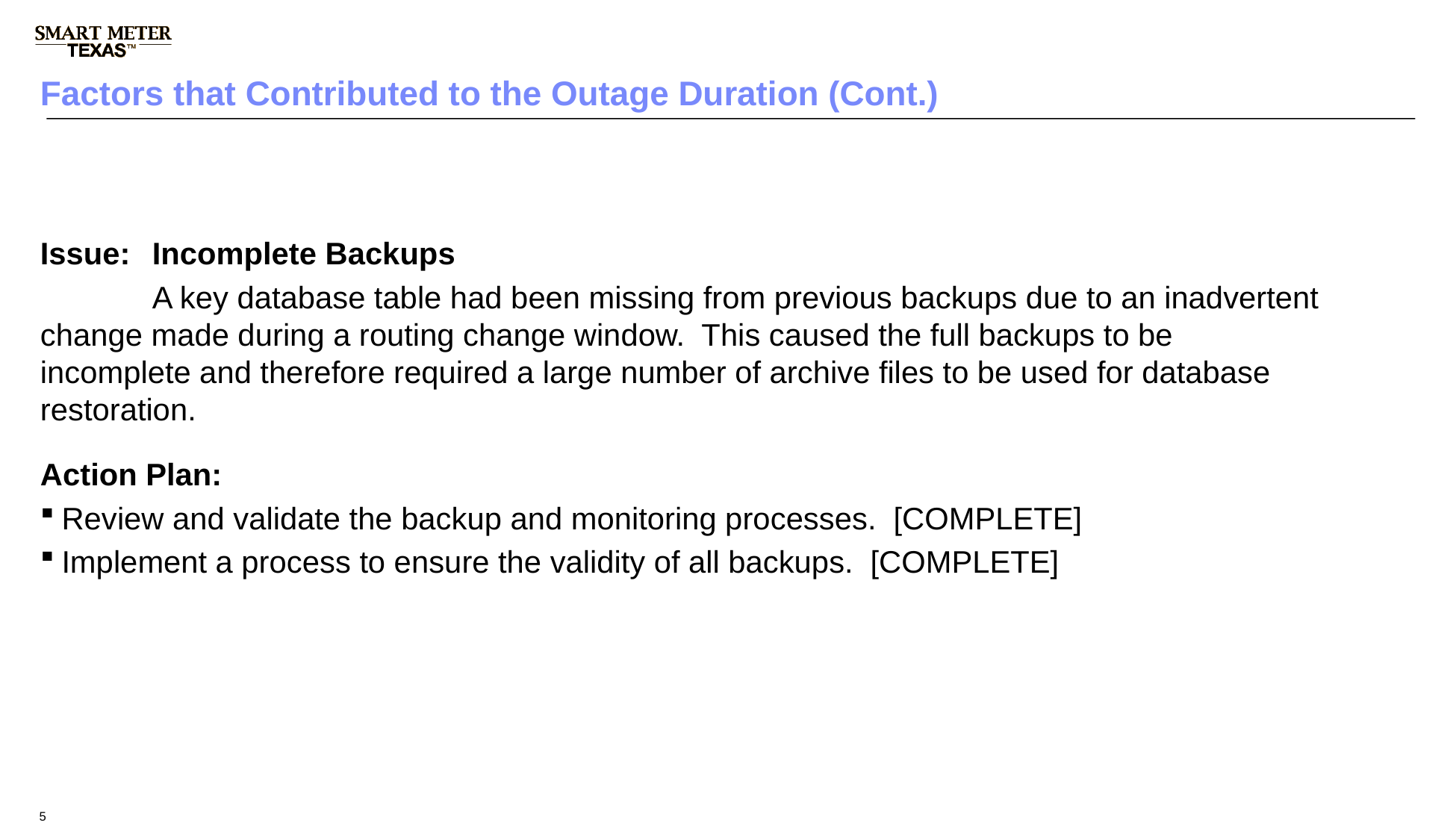

# Factors that Contributed to the Outage Duration (Cont.)
Issue:	Incomplete Backups
	A key database table had been missing from previous backups due to an inadvertent 	change made during a routing change window.  This caused the full backups to be 	incomplete and therefore required a large number of archive files to be used for database 	restoration.
Action Plan:
Review and validate the backup and monitoring processes.  [COMPLETE]
Implement a process to ensure the validity of all backups.  [COMPLETE]
5